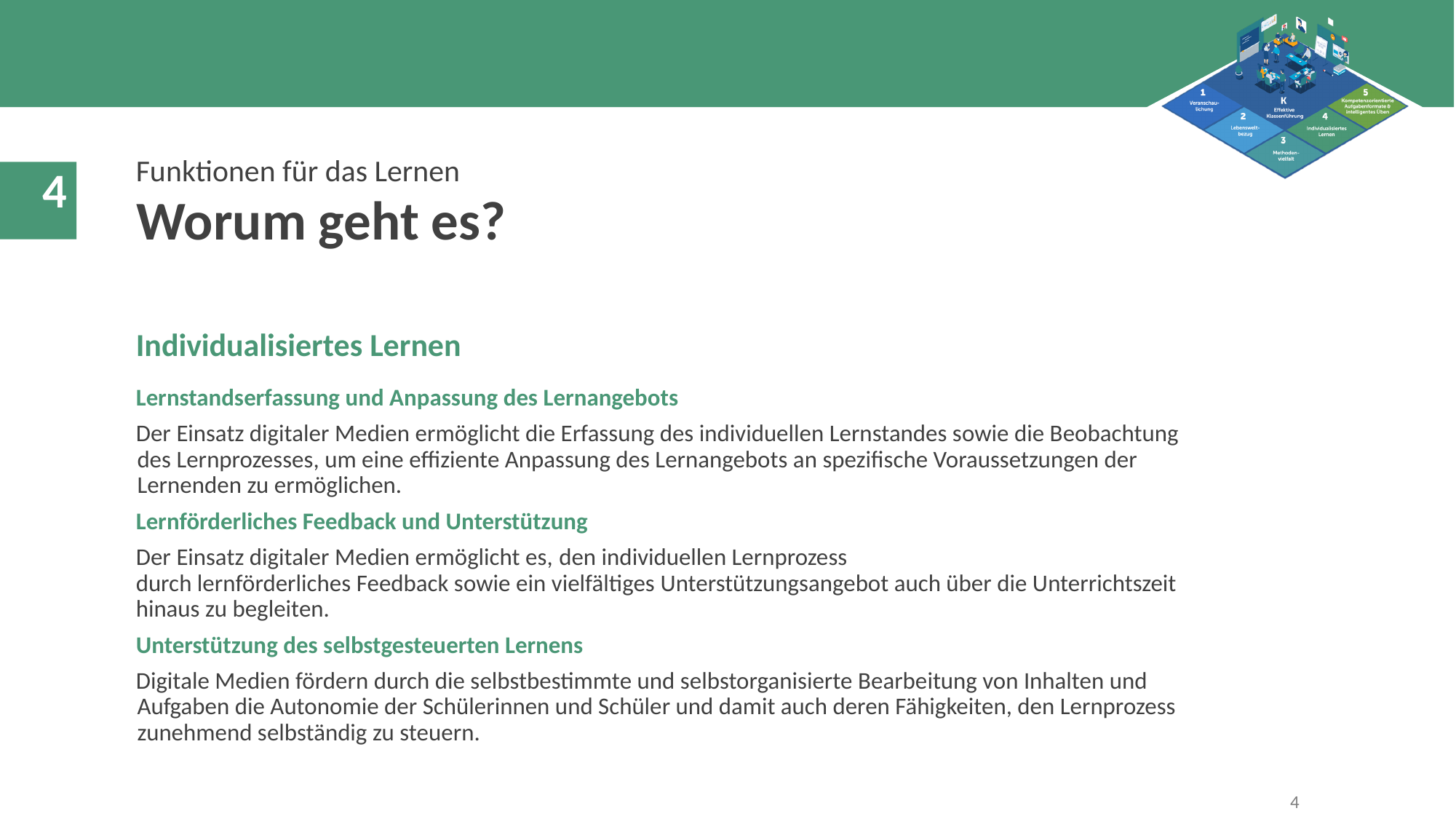

Funktionen für das Lernen
Worum geht es?
Individualisiertes Lernen
Lernstandserfassung und Anpassung des Lernangebots
Der Einsatz digitaler Medien ermöglicht die Erfassung des individuellen Lernstandes sowie die Beobachtung des Lernprozesses, um eine effiziente Anpassung des Lernangebots an spezifische Voraussetzungen der Lernenden zu ermöglichen.
Lernförderliches Feedback und Unterstützung
Der Einsatz digitaler Medien ermöglicht es, den individuellen Lernprozess
durch lernförderliches Feedback sowie ein vielfältiges Unterstützungsangebot auch über die Unterrichtszeit hinaus zu begleiten.
Unterstützung des selbstgesteuerten Lernens
Digitale Medien fördern durch die selbstbestimmte und selbstorganisierte Bearbeitung von Inhalten und Aufgaben die Autonomie der Schülerinnen und Schüler und damit auch deren Fähigkeiten, den Lernprozess zunehmend selbständig zu steuern.

4